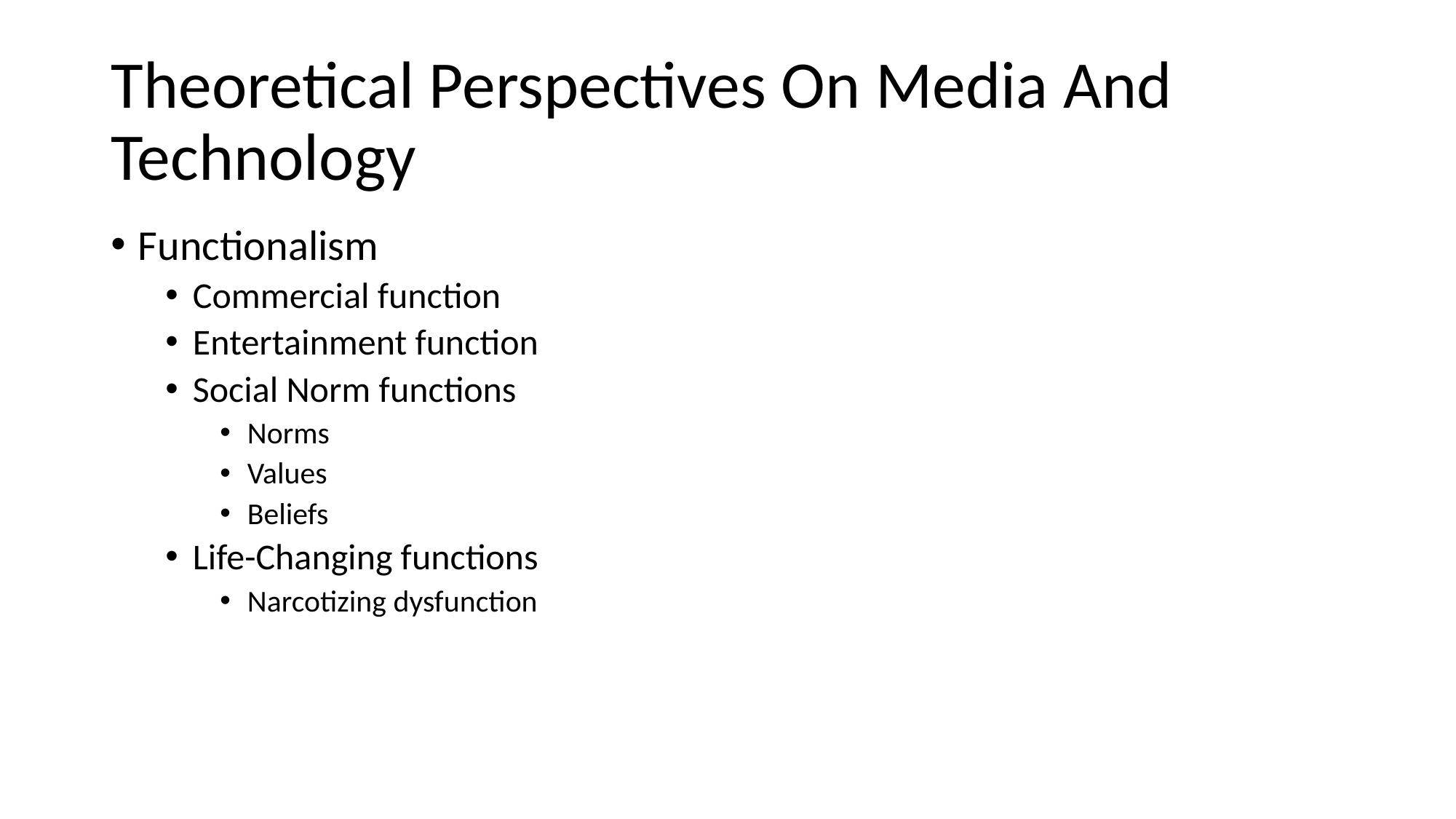

# Theoretical Perspectives On Media And Technology
Functionalism
Commercial function
Entertainment function
Social Norm functions
Norms
Values
Beliefs
Life-Changing functions
Narcotizing dysfunction